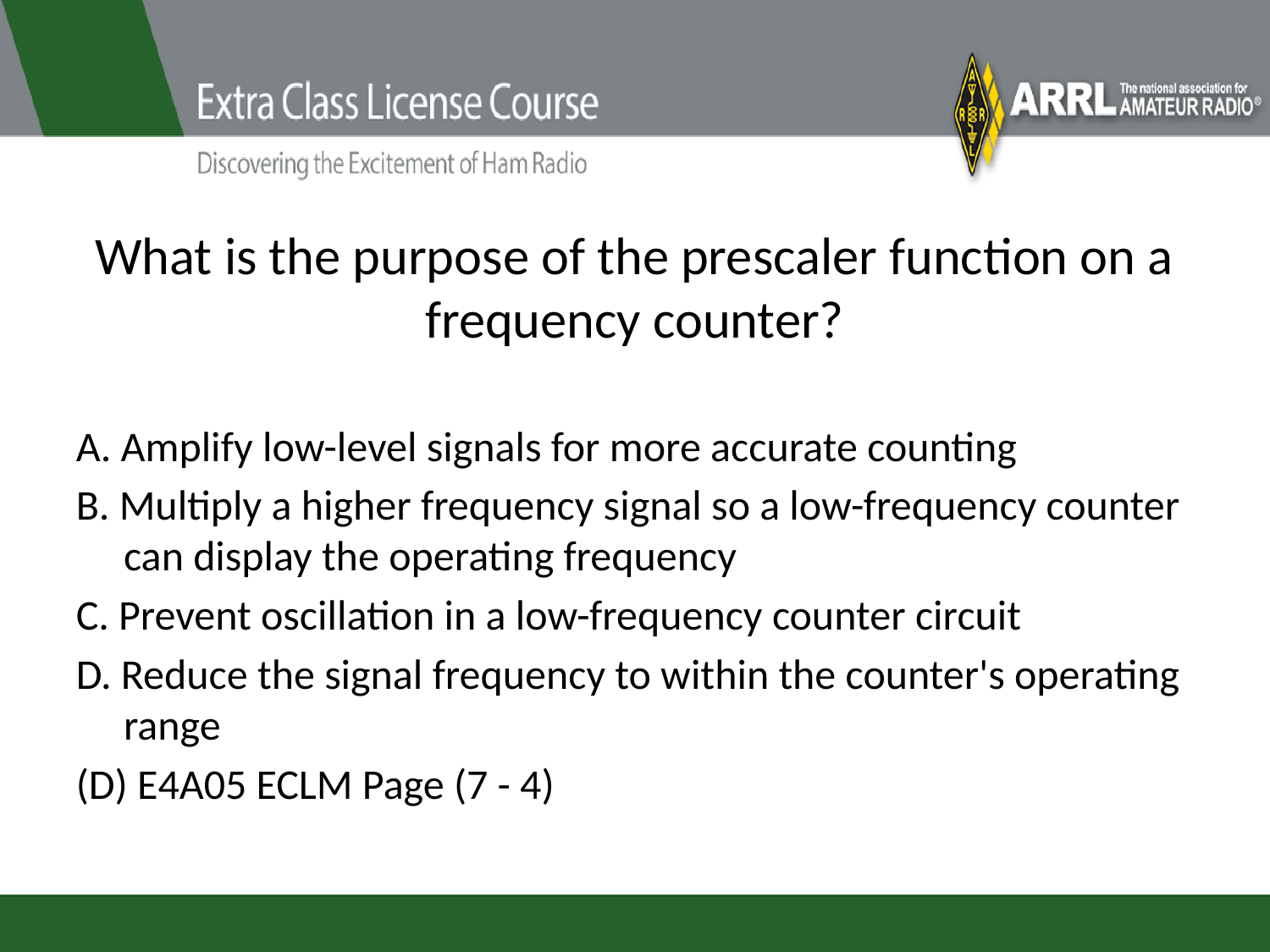

# What is the purpose of the prescaler function on a frequency counter?
A. Amplify low-level signals for more accurate counting
B. Multiply a higher frequency signal so a low-frequency counter can display the operating frequency
C. Prevent oscillation in a low-frequency counter circuit
D. Reduce the signal frequency to within the counter's operating range
(D) E4A05 ECLM Page (7 - 4)